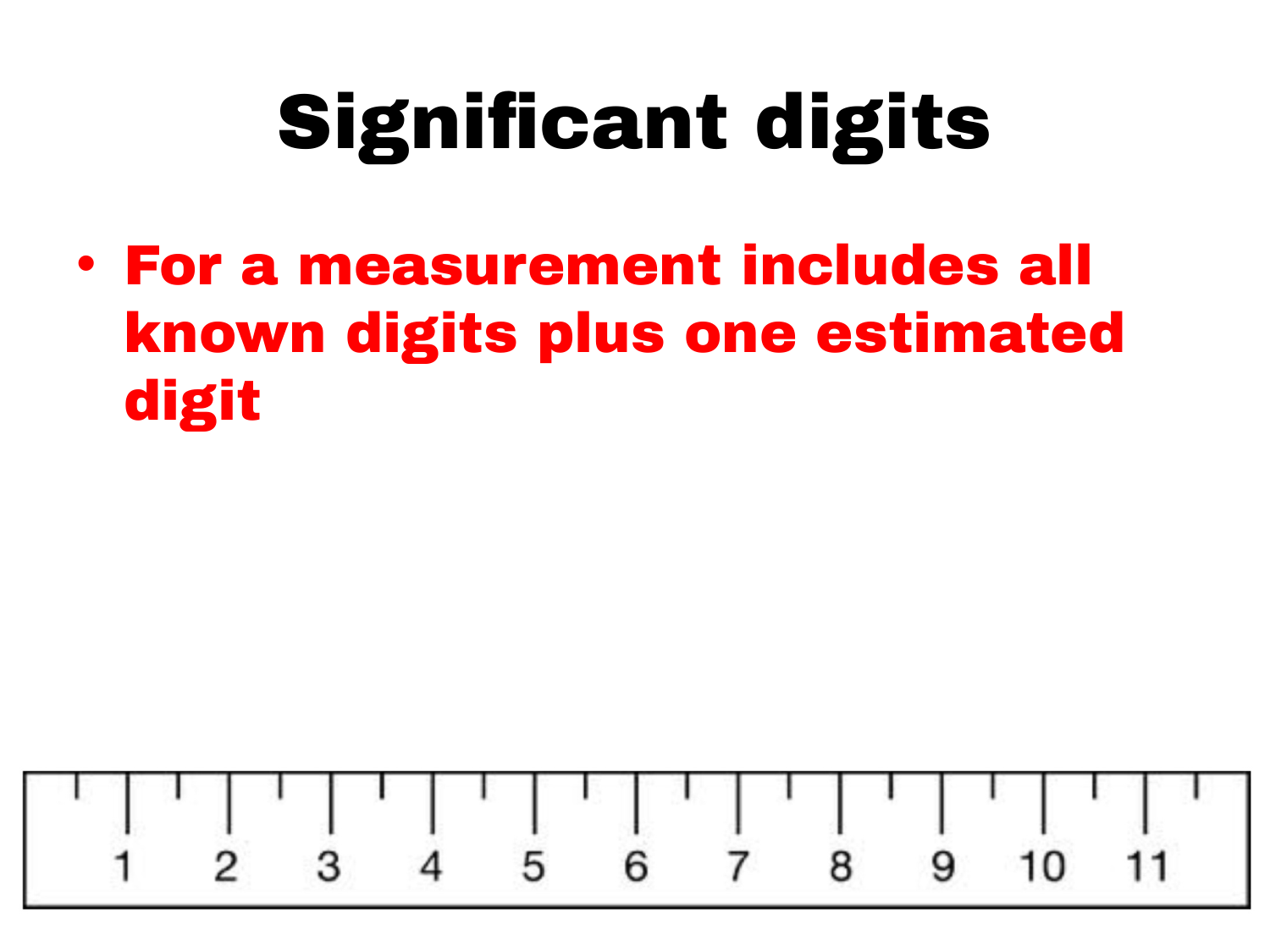

# Significant digits
For a measurement includes all known digits plus one estimated digit